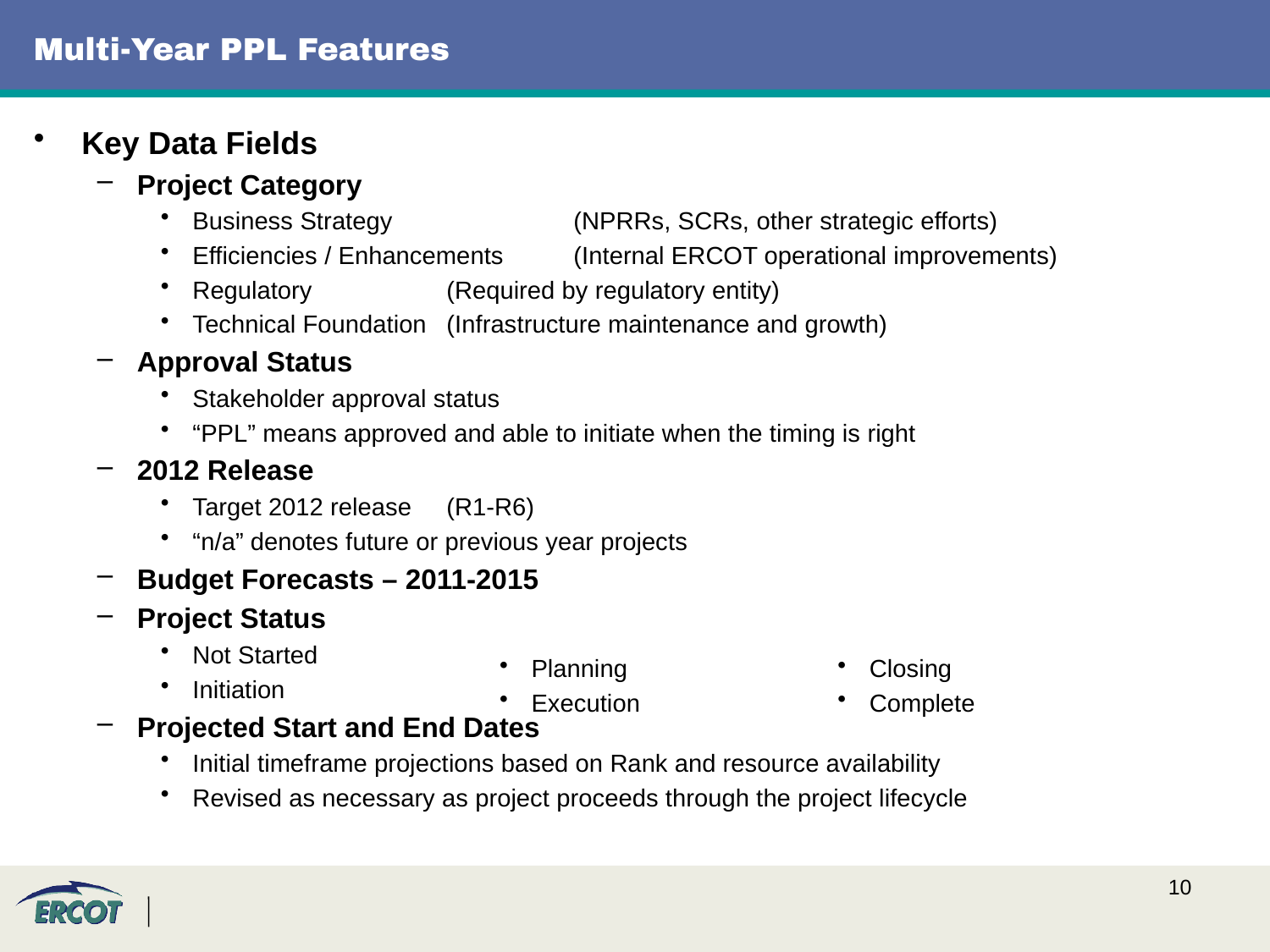

# Multi-Year PPL Features
Key Data Fields
Project Category
Business Strategy 		(NPRRs, SCRs, other strategic efforts)
Efficiencies / Enhancements	(Internal ERCOT operational improvements)
Regulatory		(Required by regulatory entity)
Technical Foundation	(Infrastructure maintenance and growth)
Approval Status
Stakeholder approval status
“PPL” means approved and able to initiate when the timing is right
2012 Release
Target 2012 release 	(R1-R6)
“n/a” denotes future or previous year projects
Budget Forecasts – 2011-2015
Project Status
Not Started
Initiation
Projected Start and End Dates
Initial timeframe projections based on Rank and resource availability
Revised as necessary as project proceeds through the project lifecycle
Planning
Execution

Closing
Complete